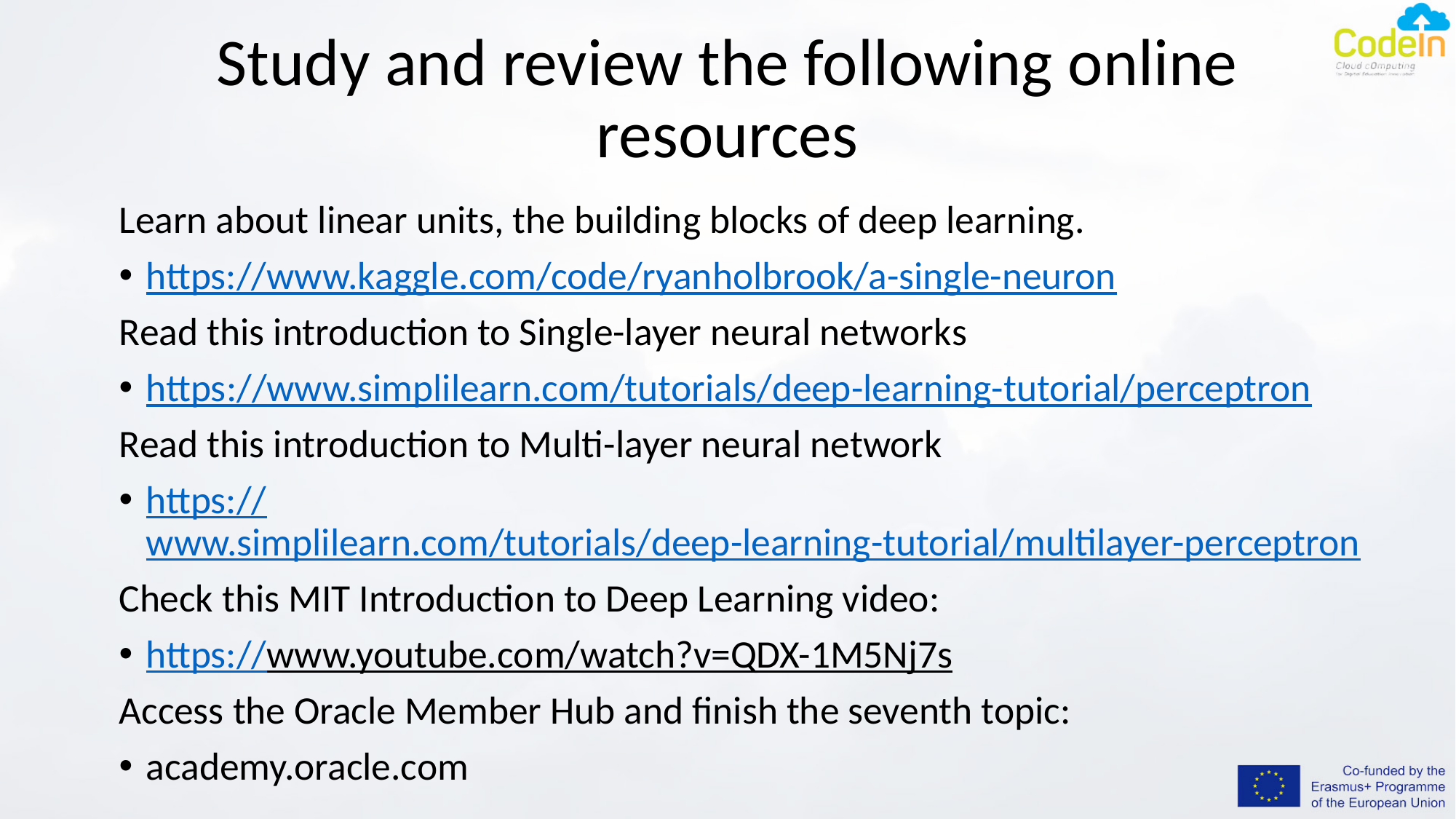

# Study and review the following online resources
Learn about linear units, the building blocks of deep learning.
https://www.kaggle.com/code/ryanholbrook/a-single-neuron
Read this introduction to Single-layer neural networks
https://www.simplilearn.com/tutorials/deep-learning-tutorial/perceptron
Read this introduction to Multi-layer neural network
https://www.simplilearn.com/tutorials/deep-learning-tutorial/multilayer-perceptron
Check this MIT Introduction to Deep Learning video:
https://www.youtube.com/watch?v=QDX-1M5Nj7s
Access the Oracle Member Hub and finish the seventh topic:
academy.oracle.com